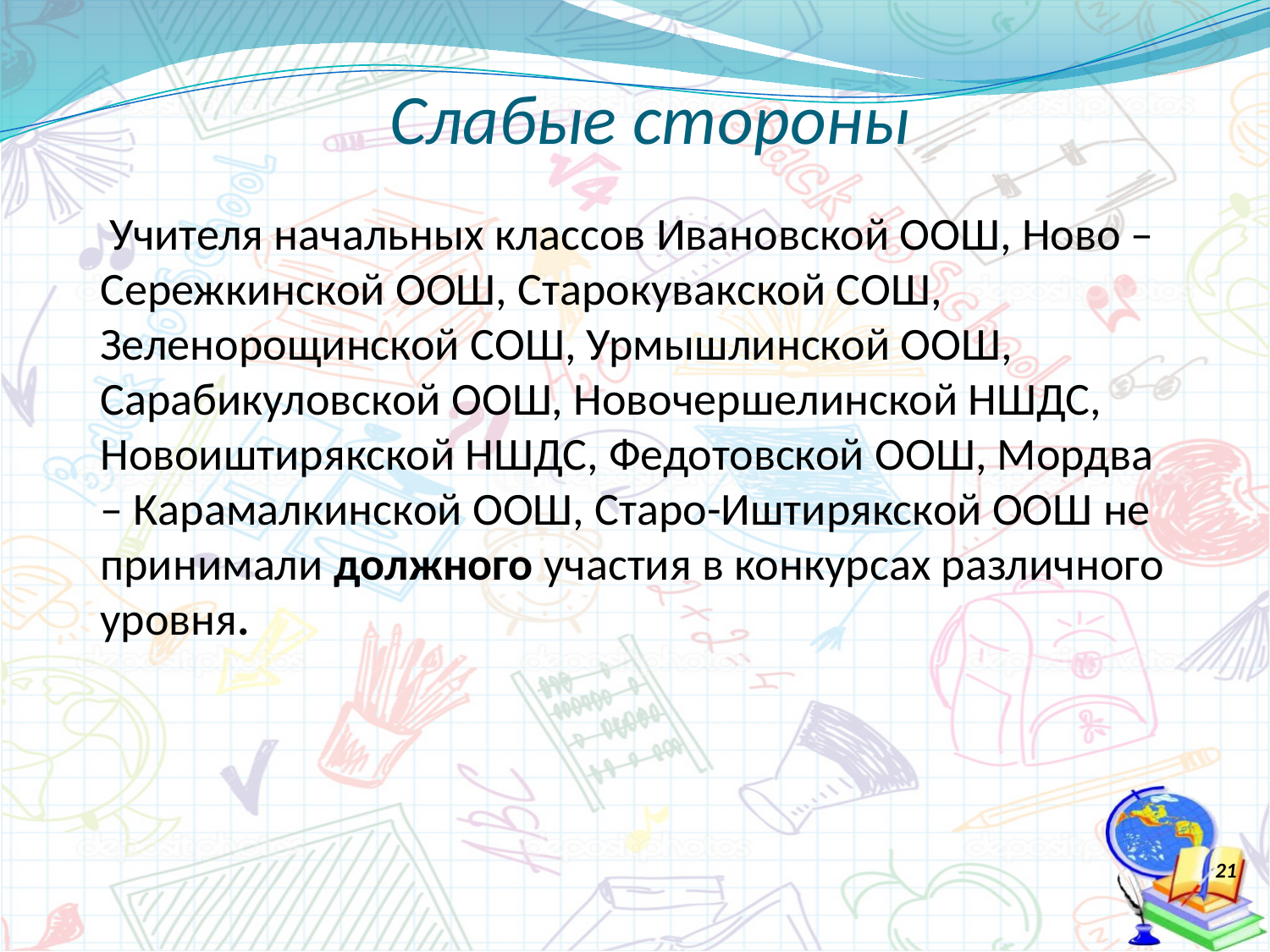

# Слабые стороны
    Учителя начальных классов Ивановской ООШ, Ново – Сережкинской ООШ, Старокувакской СОШ, Зеленорощинской СОШ, Урмышлинской ООШ, Сарабикуловской ООШ, Новочершелинской НШДС, Новоиштирякской НШДС, Федотовской ООШ, Мордва – Карамалкинской ООШ, Старо-Иштирякской ООШ не принимали должного участия в конкурсах различного уровня.

21